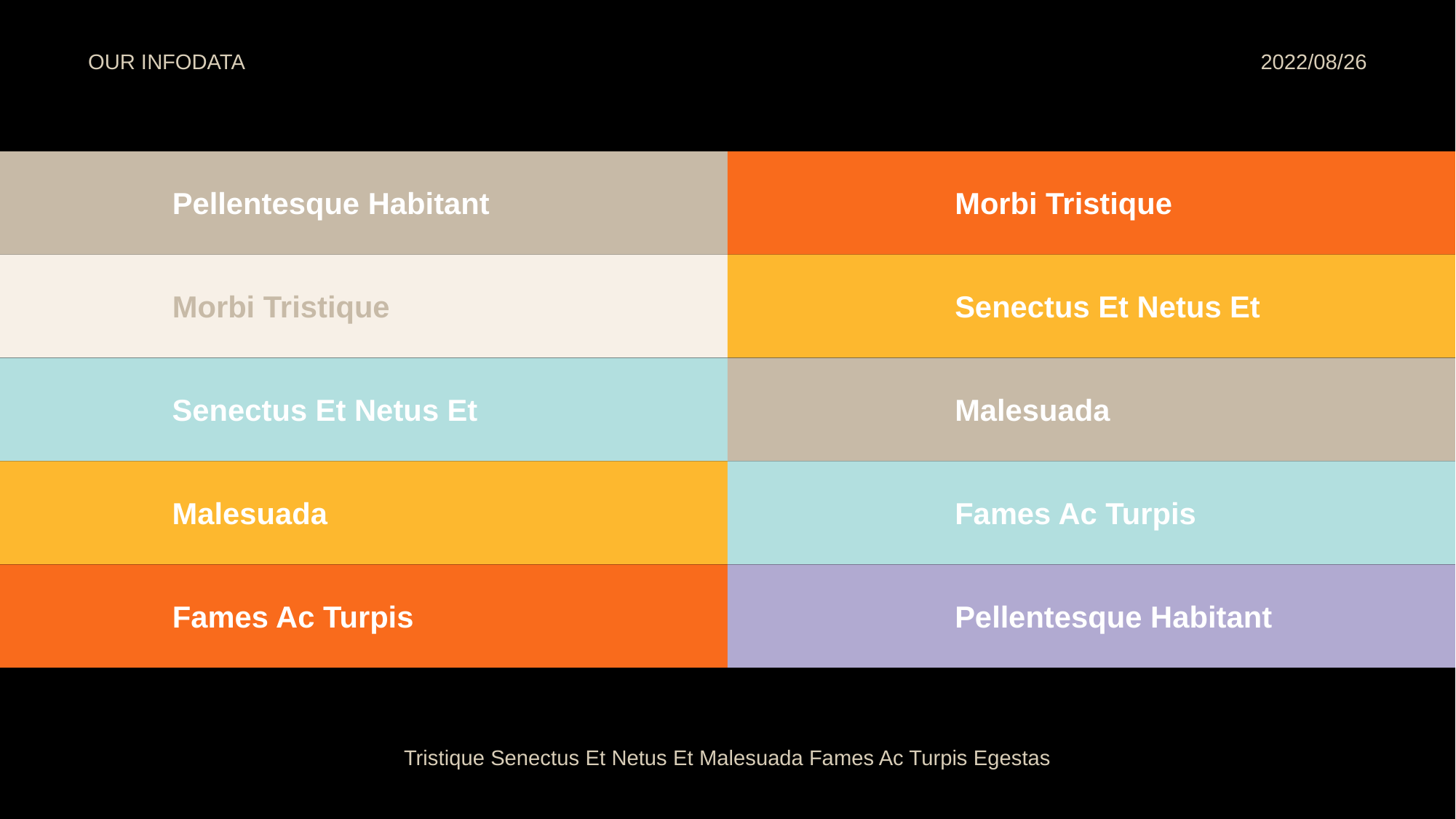

OUR INFODATA
2022/08/26

Pellentesque Habitant
Morbi Tristique

Morbi Tristique
Senectus Et Netus Et

Senectus Et Netus Et
Malesuada

Malesuada
Fames Ac Turpis

Fames Ac Turpis
Pellentesque Habitant
Tristique Senectus Et Netus Et Malesuada Fames Ac Turpis Egestas